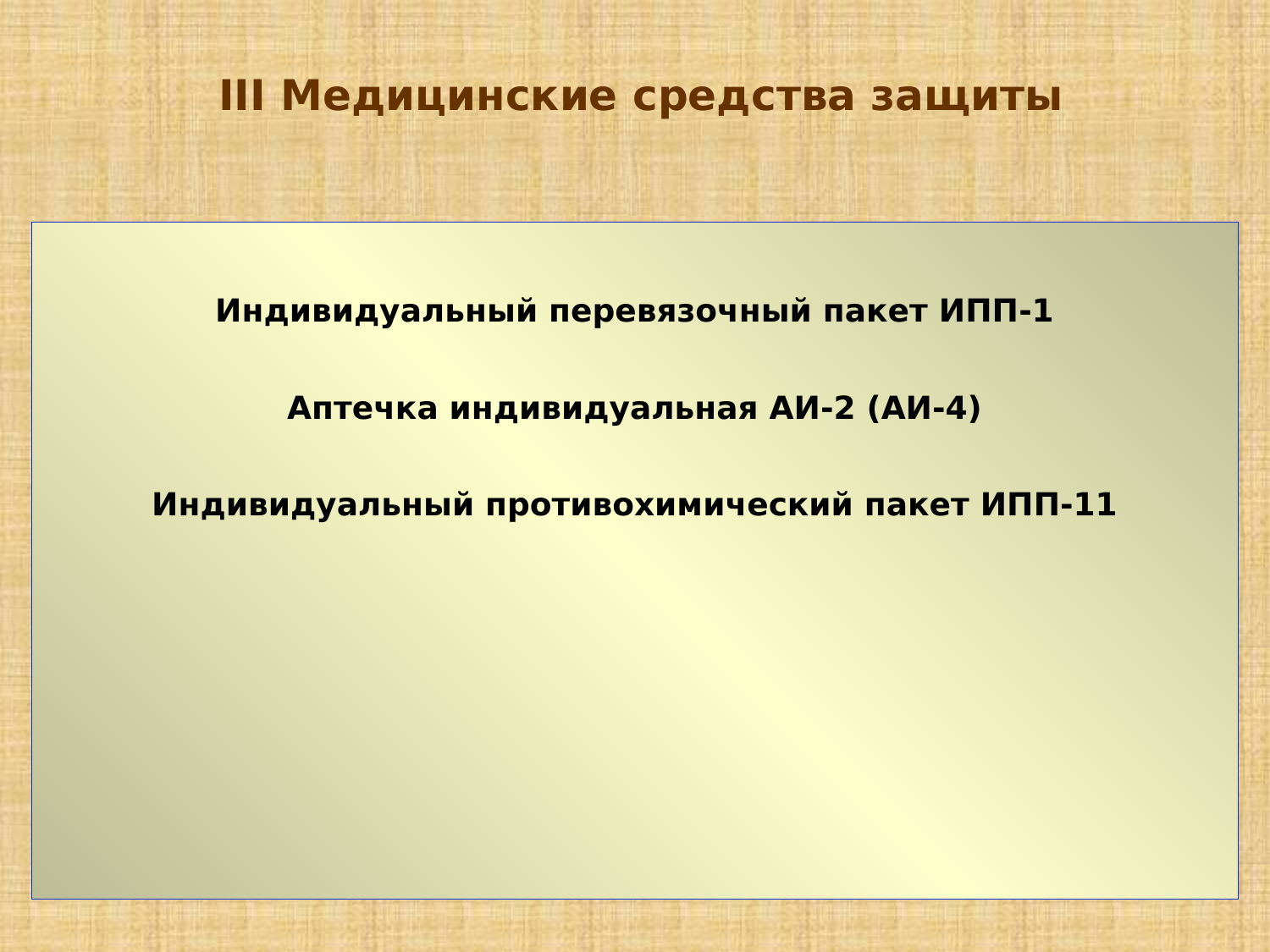

III Медицинские средства защиты
# III  Медицинские средства защиты  (МСЗ)

Индивидуальный перевязочный пакет ИПП-1

Аптечка индивидуальная АИ-2 (АИ-4)

Индивидуальный противохимический пакет ИПП-11